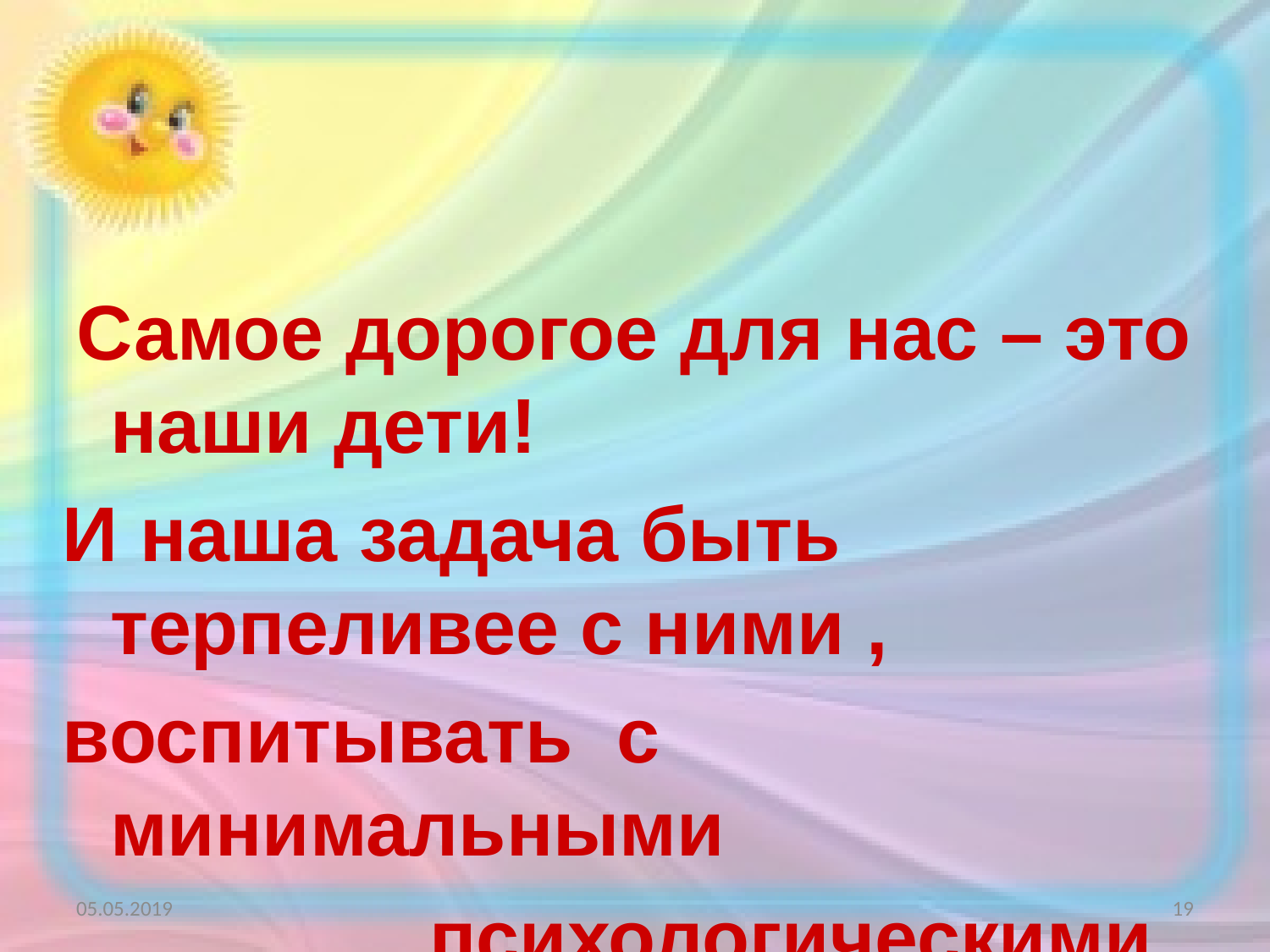

Самое дорогое для нас – это наши дети!
И наша задача быть терпеливее с ними ,
воспитывать  с минимальными
                 психологическими травмами.
05.05.2019
19